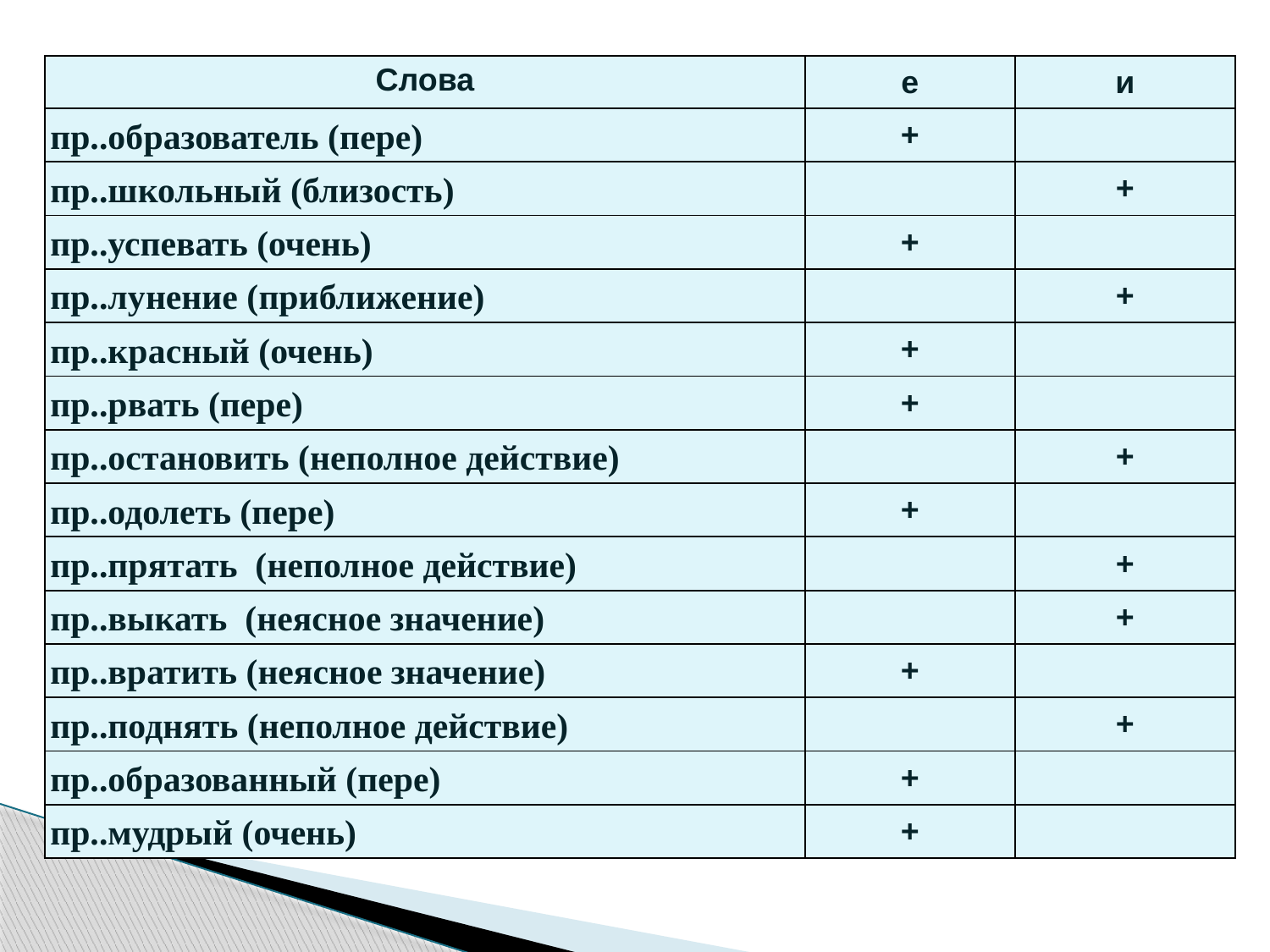

| Слова | е | и |
| --- | --- | --- |
| пр..образователь (пере) | + |  |
| пр..школьный (близость) |  | + |
| пр..успевать (очень) | + |  |
| пр..лунение (приближение) |  | + |
| пр..красный (очень) | + |  |
| пр..рвать (пере) | + |  |
| пр..остановить (неполное действие) |  | + |
| пр..одолеть (пере) | + |  |
| пр..прятать (неполное действие) |  | + |
| пр..выкать (неясное значение) |  | + |
| пр..вратить (неясное значение) | + |  |
| пр..поднять (неполное действие) |  | + |
| пр..образованный (пере) | + |  |
| пр..мудрый (очень) | + |  |